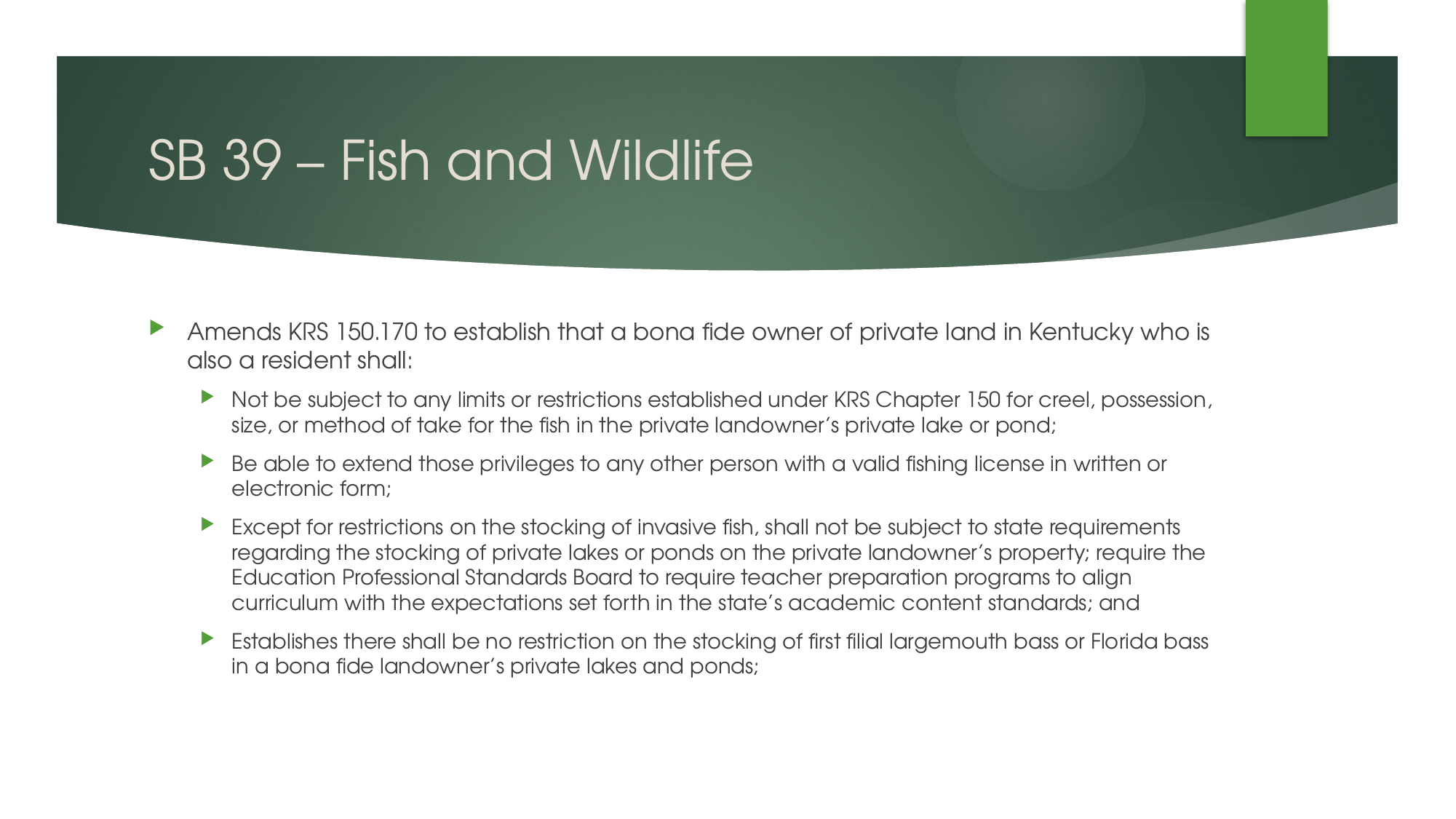

# SB 39 – Fish and Wildlife
Amends KRS 150.170 to establish that a bona fide owner of private land in Kentucky who is also a resident shall:
Not be subject to any limits or restrictions established under KRS Chapter 150 for creel, possession, size, or method of take for the fish in the private landowner’s private lake or pond;
Be able to extend those privileges to any other person with a valid fishing license in written or electronic form;
Except for restrictions on the stocking of invasive fish, shall not be subject to state requirements regarding the stocking of private lakes or ponds on the private landowner’s property; require the Education Professional Standards Board to require teacher preparation programs to align curriculum with the expectations set forth in the state’s academic content standards; and
Establishes there shall be no restriction on the stocking of first filial largemouth bass or Florida bass in a bona fide landowner’s private lakes and ponds;